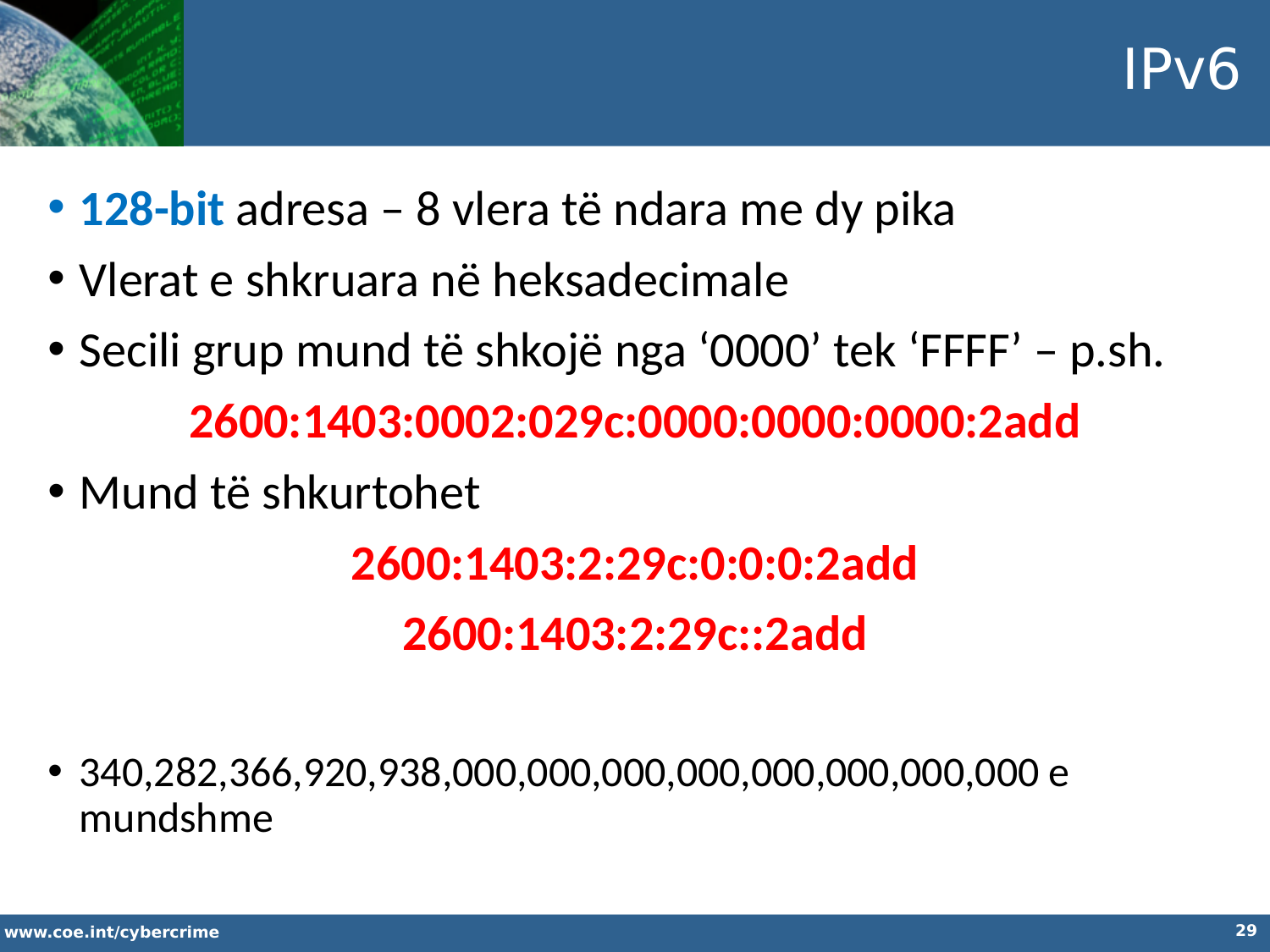

IPv6
128-bit adresa – 8 vlera të ndara me dy pika
Vlerat e shkruara në heksadecimale
Secili grup mund të shkojë nga ‘0000’ tek ‘FFFF’ – p.sh.
2600:1403:0002:029c:0000:0000:0000:2add
Mund të shkurtohet
2600:1403:2:29c:0:0:0:2add
2600:1403:2:29c::2add

340,282,366,920,938,000,000,000,000,000,000,000,000 e mundshme